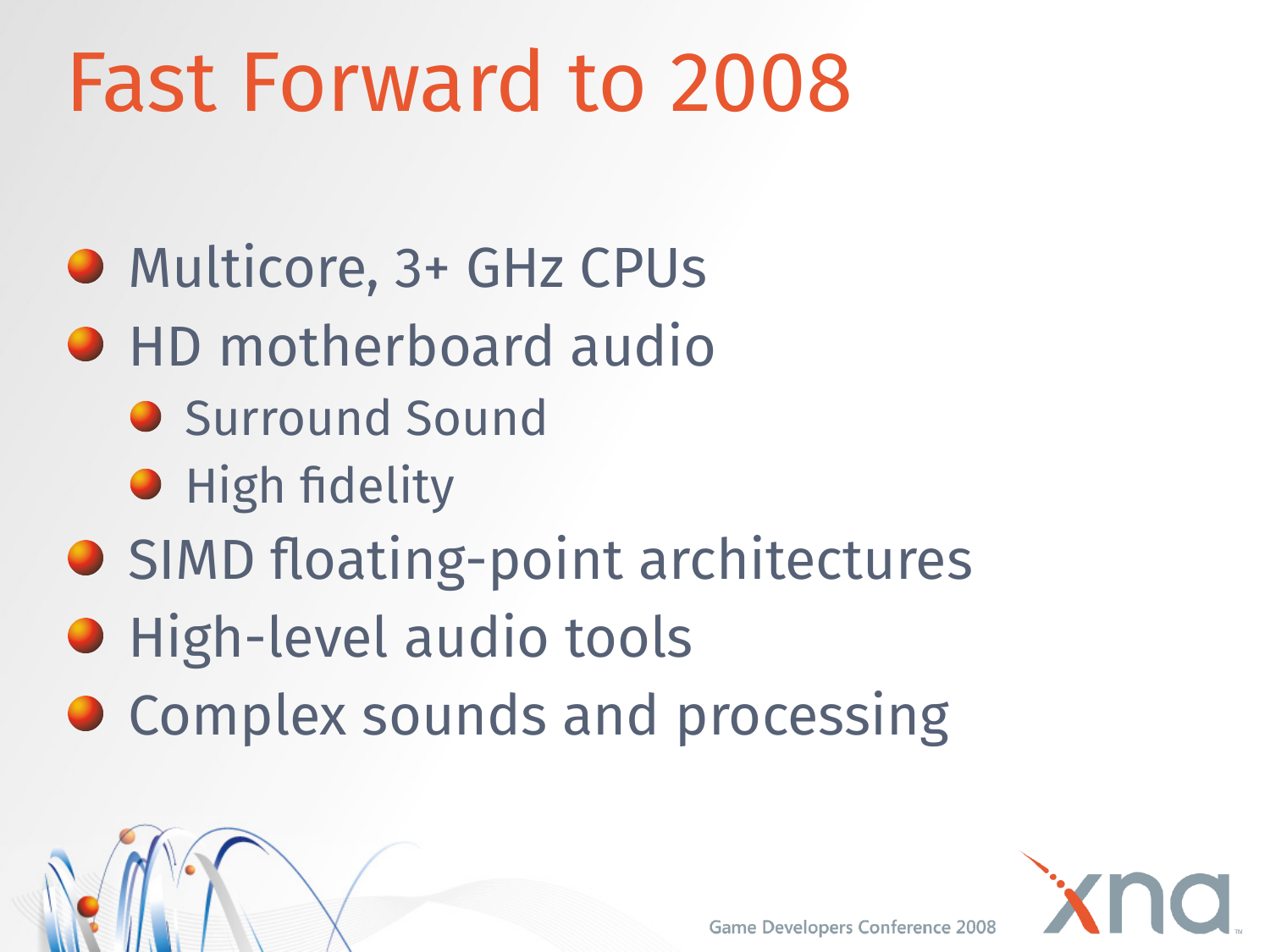

# Fast Forward to 2008
Multicore, 3+ GHz CPUs
HD motherboard audio
Surround Sound
High fidelity
SIMD floating-point architectures
High-level audio tools
Complex sounds and processing